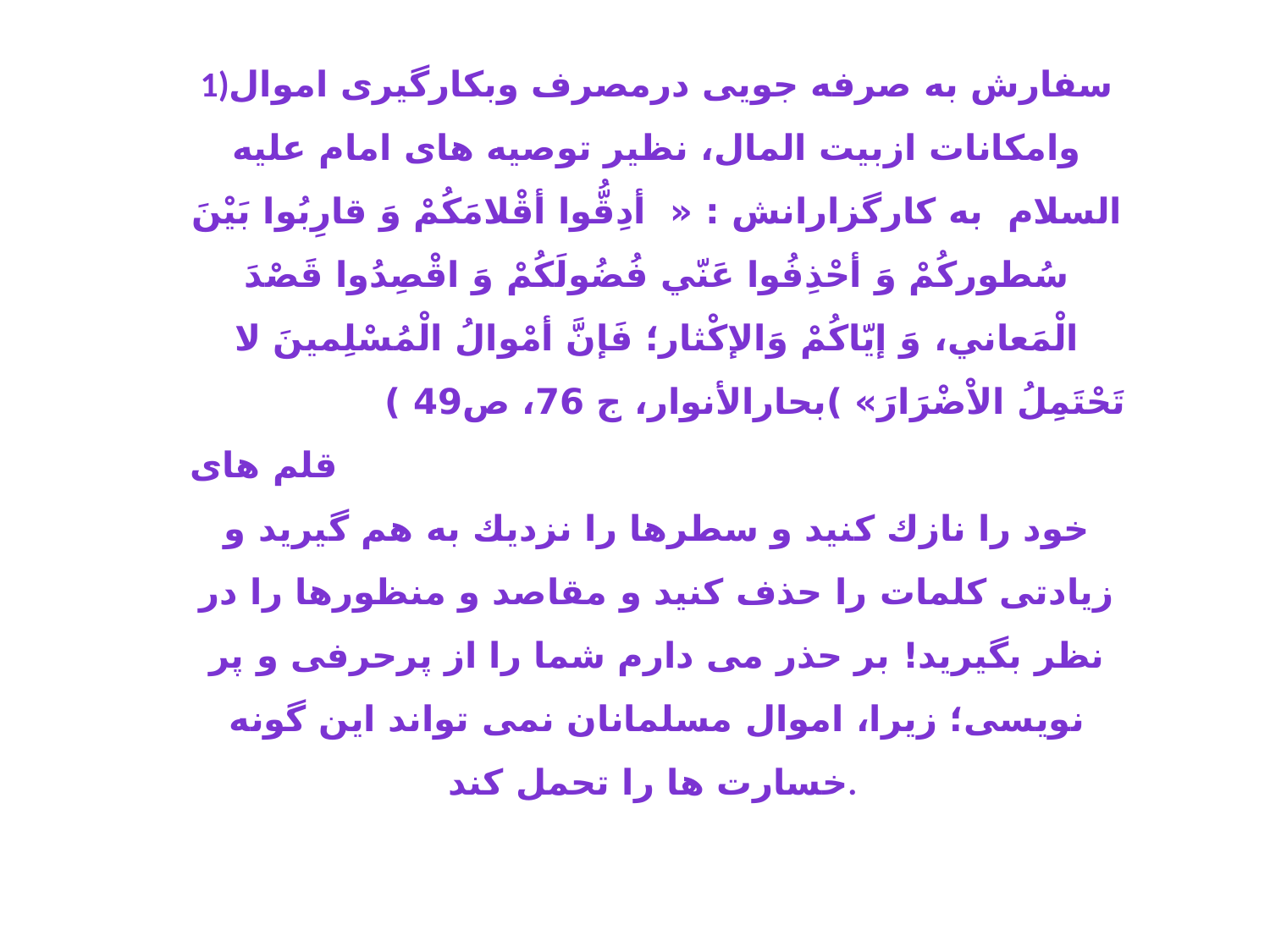

1)سفارش به صرفه جویی درمصرف وبکارگیری اموال وامکانات ازبیت المال، نظیر توصیه های امام علیه السلام  به كارگزارانش : «  أدِقُّوا أقْلامَكُمْ وَ قارِبُوا بَيْنَ سُطوركُمْ وَ أحْذِفُوا عَنّي فُضُولَكُمْ وَ اقْصِدُوا قَصْدَ الْمَعاني، وَ إيّاكُمْ وَالإكْثار؛ فَإنَّ أمْوالُ الْمُسْلِمينَ لا تَحْتَمِلُ الاْضْرَارَ» )بحارالأنوار، ج 76، ص49 )                                                                                 قلم هاى خود را نازك كنيد و سطرها را نزديك به هم گيريد و زيادتى كلمات را حذف كنيد و مقاصد و منظورها را در نظر بگيريد! بر حذر مى دارم شما را از پرحرفى و پر نويسى؛ زيرا، اموال مسلمانان نمى تواند اين گونه خسارت ها را تحمل كند.